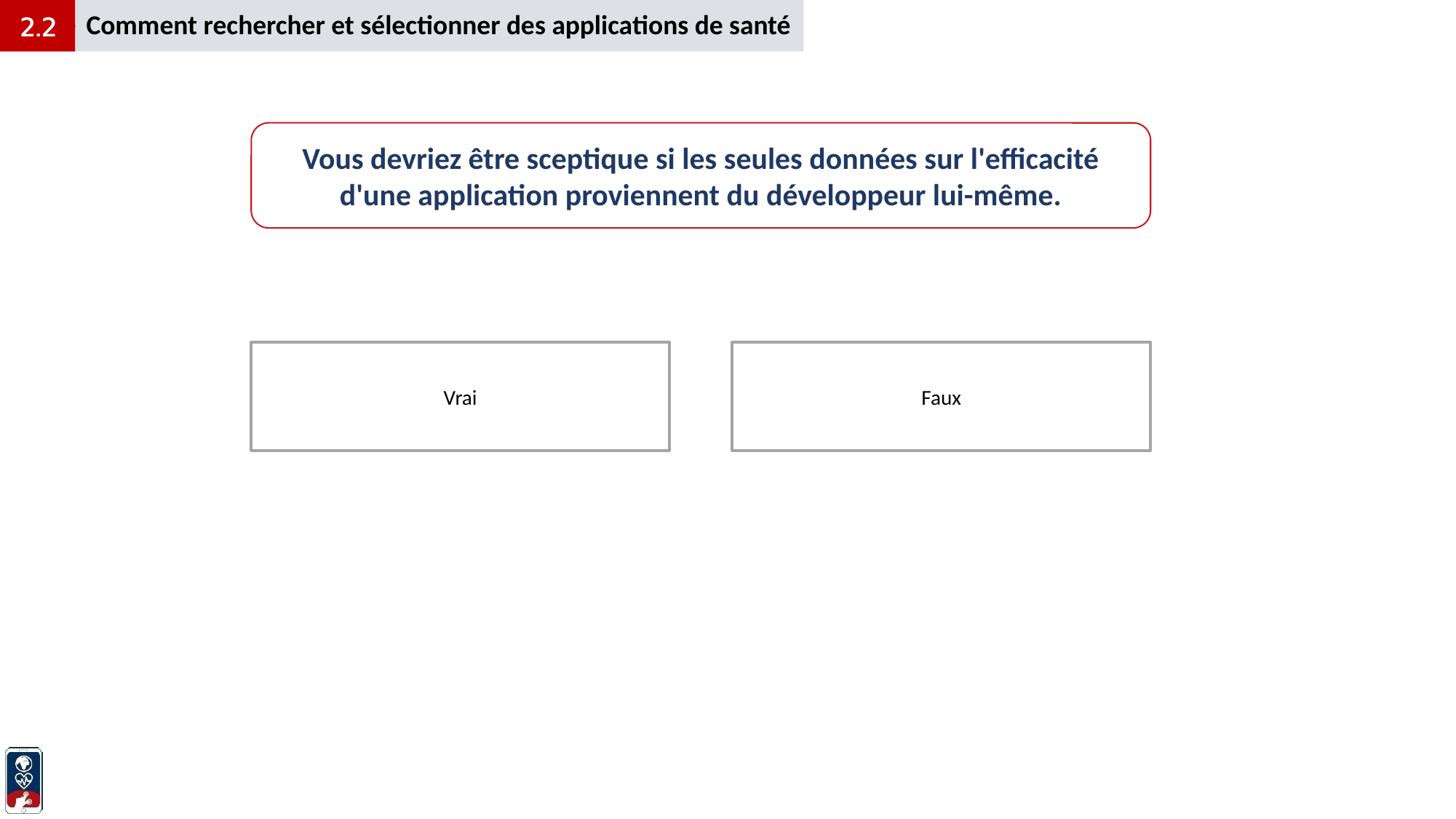

Comment rechercher et sélectionner des applications de santé
1
2.2
Vous devriez être sceptique si les seules données sur l'efficacité d'une application proviennent du développeur lui-même.
Faux
Vrai